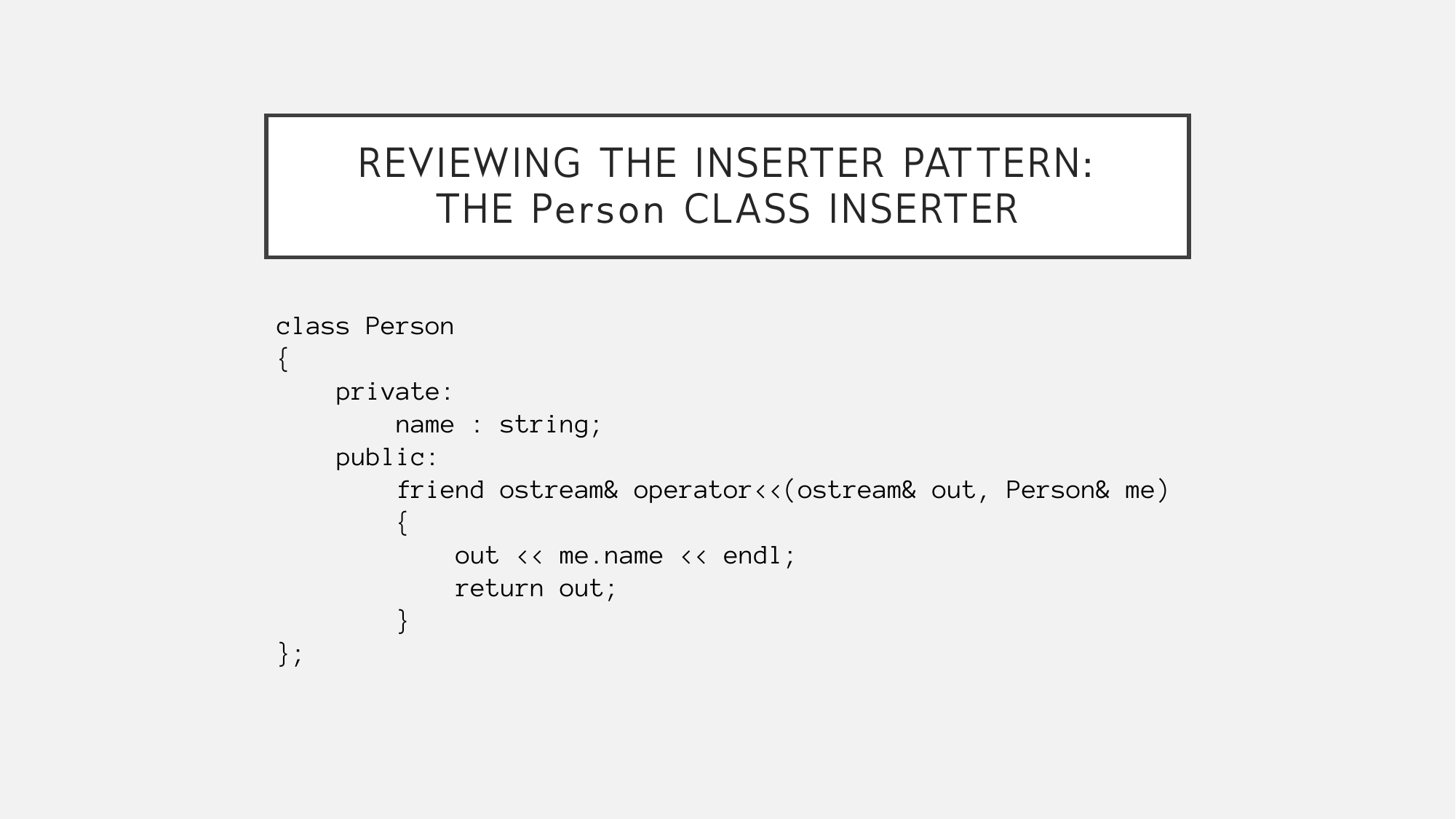

# Reviewing the inserter pattern: The Person class inserter
class Person
{
    private:
        name : string;
    public:
        friend ostream& operator<<(ostream& out, Person& me)
        {
            out << me.name << endl;
            return out;
        }
};